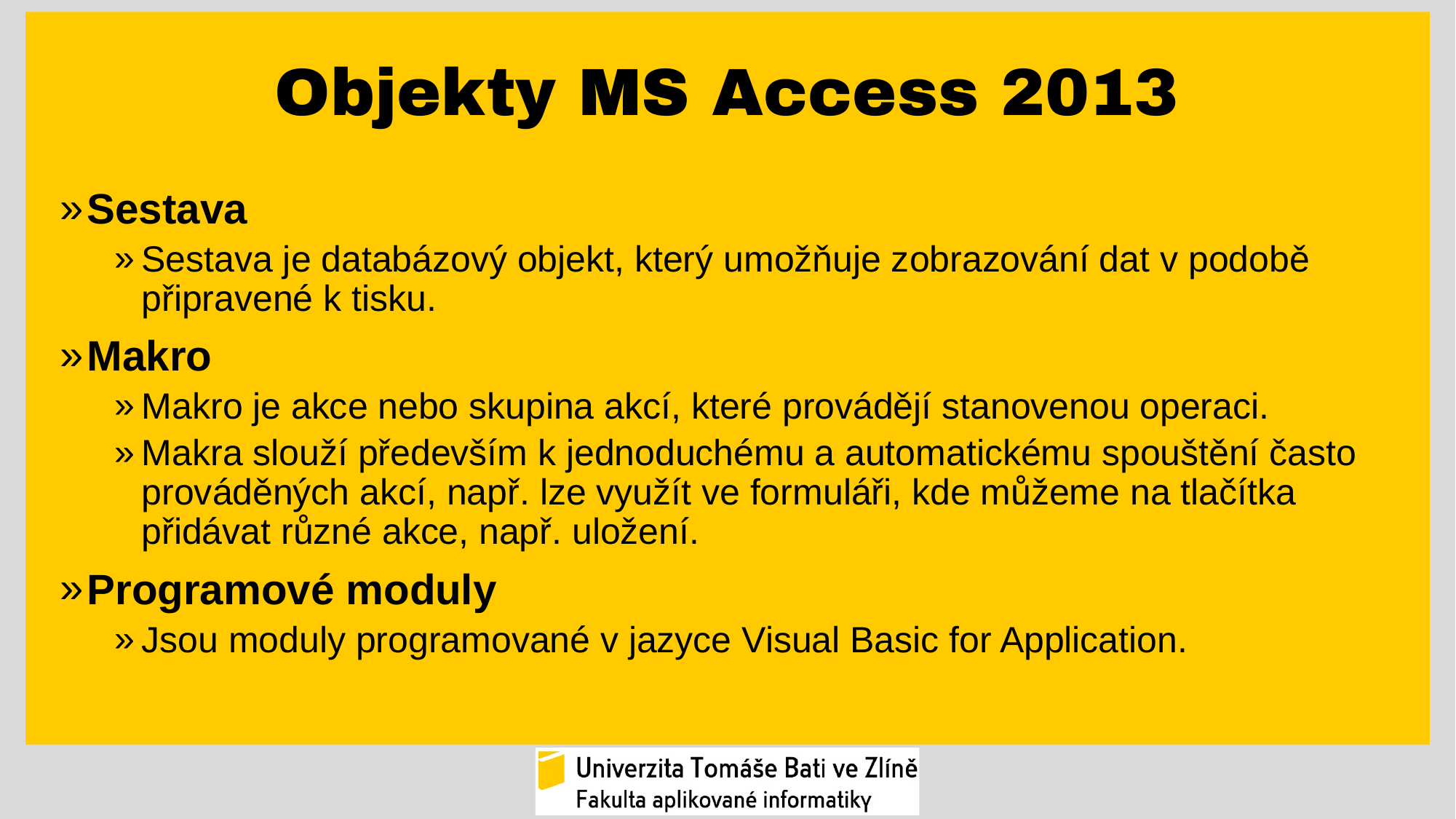

# Objekty MS Access 2013
Sestava
Sestava je databázový objekt, který umožňuje zobrazování dat v podobě připravené k tisku.
Makro
Makro je akce nebo skupina akcí, které provádějí stanovenou operaci.
Makra slouží především k jednoduchému a automatickému spouštění často prováděných akcí, např. lze využít ve formuláři, kde můžeme na tlačítka přidávat různé akce, např. uložení.
Programové moduly
Jsou moduly programované v jazyce Visual Basic for Application.